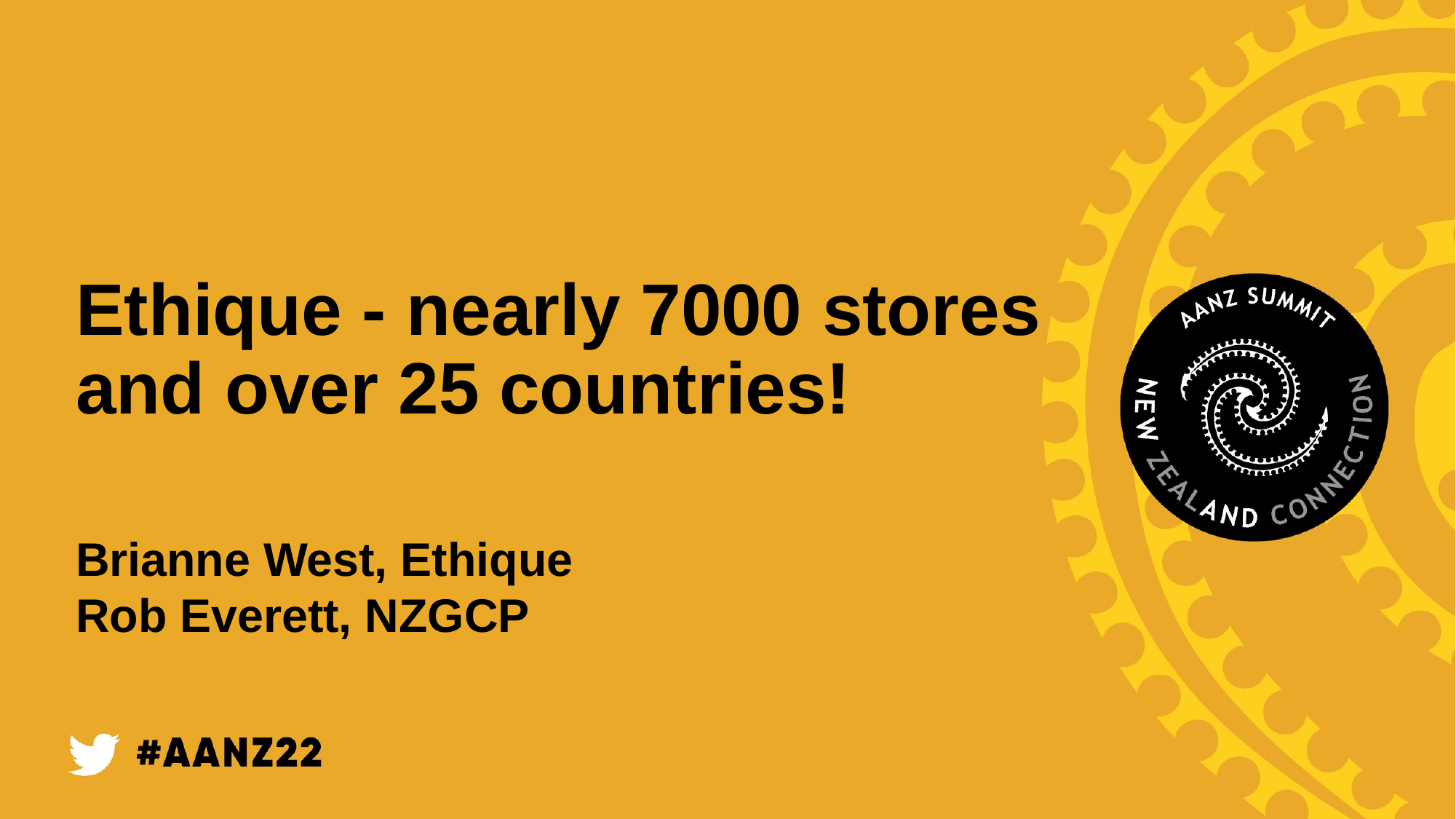

Ethique - nearly 7000 stores and over 25 countries!
Brianne West, Ethique
Rob Everett, NZGCP